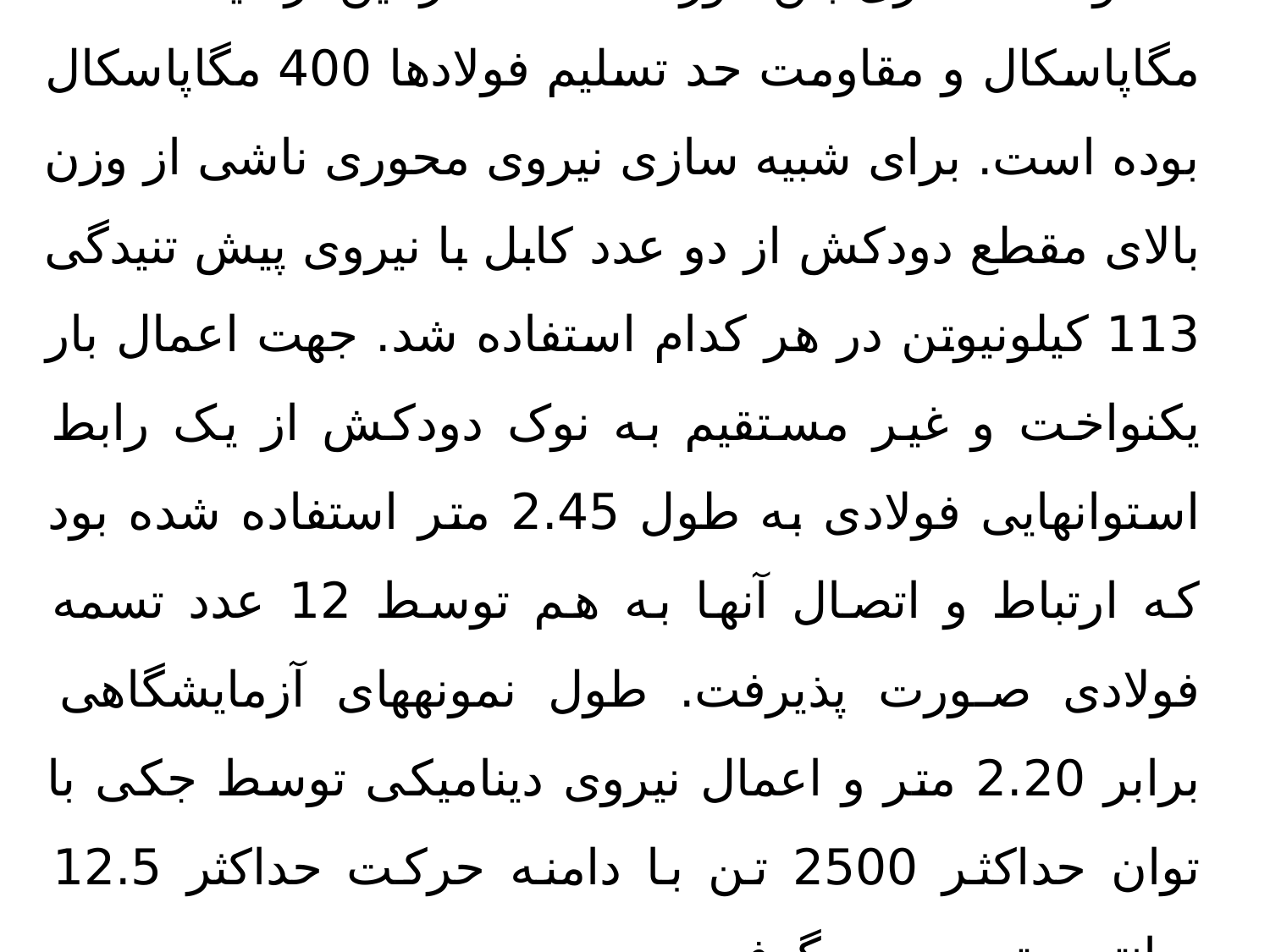

# مقاومت فشاری بتن مورد استفاده در این آزمایشات 30 مگاپاسکال و مقاومت حد تسلیم فولاد­ها 400 مگاپاسکال بوده است. برای شبیه سازی نیروی محوری ناشی از وزن بالای مقطع دودکش از دو عدد کابل با نیروی پیش تنیدگی 113 کیلونیوتن در هر کدام استفاده شد. جهت اعمال بار یکنواخت و غیر مستقیم به نوک دودکش از یک رابط استوانه­ایی فولادی به طول 2.45 متر استفاده شده بود که ارتباط و اتصال آنها به هم توسط 12 عدد تسمه فولادی صورت پذیرفت. طول نمونه­های آزمایشگاهی برابر 2.20 متر و اعمال نیروی دینامیکی توسط جکی با توان حداکثر 2500 تن با دامنه حرکت حداکثر 12.5 سانتی متر صورت گرفت